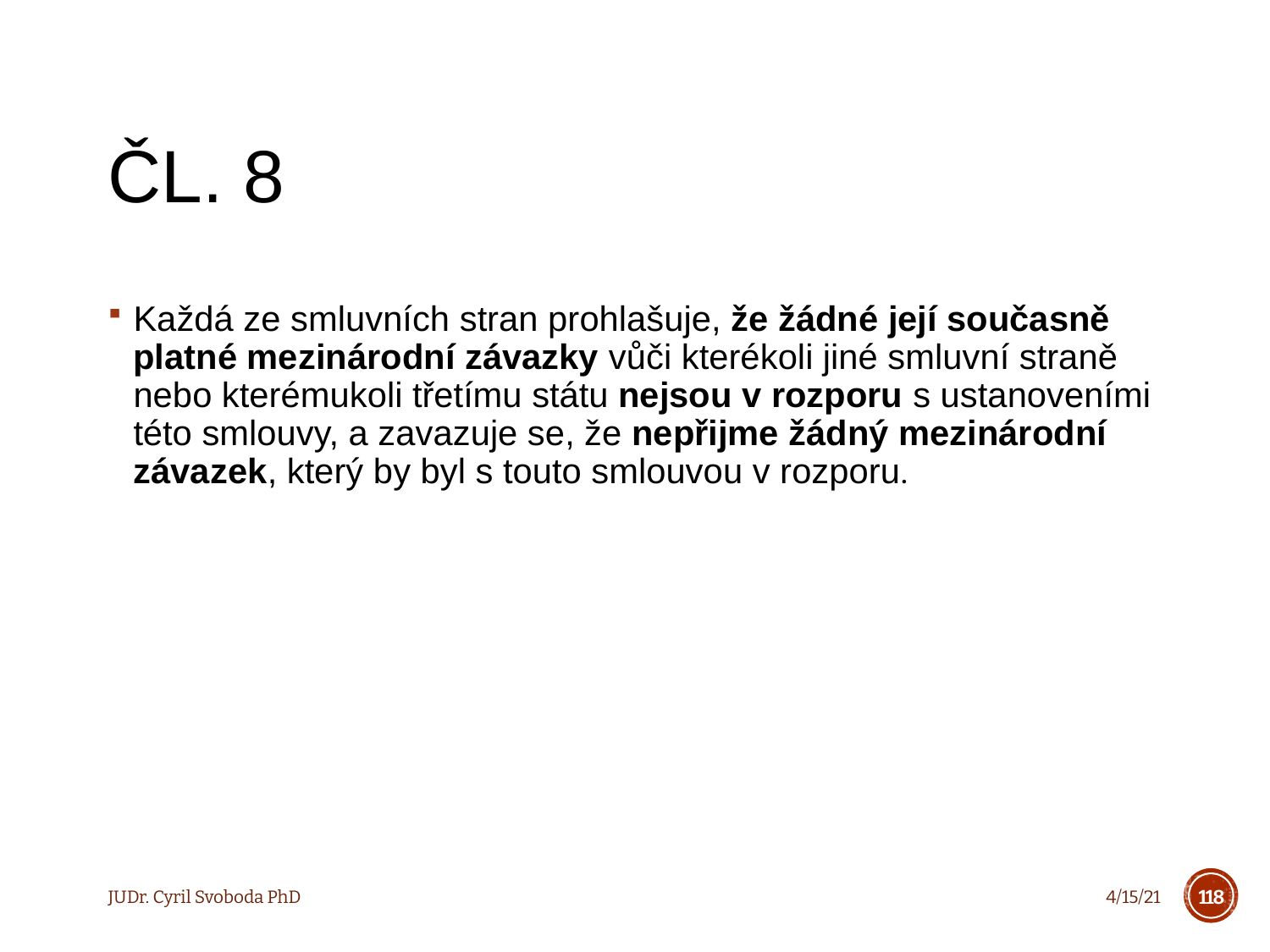

# Čl. 8
Každá ze smluvních stran prohlašuje, že žádné její současně platné mezinárodní závazky vůči kterékoli jiné smluvní straně nebo kterémukoli třetímu státu nejsou v rozporu s ustanoveními této smlouvy, a zavazuje se, že nepřijme žádný mezinárodní závazek, který by byl s touto smlouvou v rozporu.
JUDr. Cyril Svoboda PhD
4/15/21
118